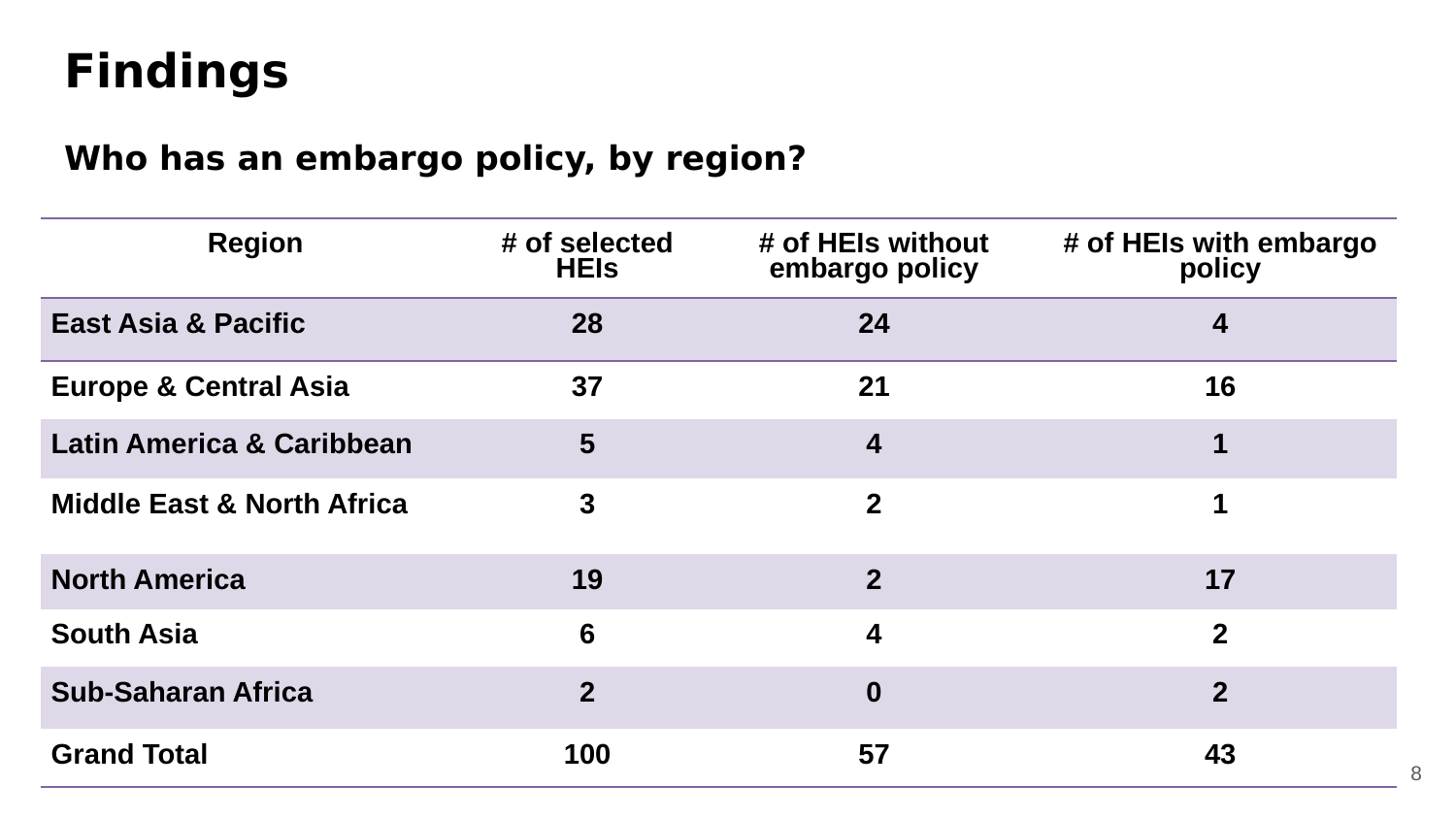

# Findings

Who has an embargo policy, by region?
| Region | # of selected HEIs | # of HEIs without embargo policy | # of HEIs with embargo policy |
| --- | --- | --- | --- |
| East Asia & Pacific | 28 | 24 | 4 |
| Europe & Central Asia | 37 | 21 | 16 |
| Latin America & Caribbean | 5 | 4 | 1 |
| Middle East & North Africa | 3 | 2 | 1 |
| North America | 19 | 2 | 17 |
| South Asia | 6 | 4 | 2 |
| Sub-Saharan Africa | 2 | 0 | 2 |
| Grand Total | 100 | 57 | 43 |
8